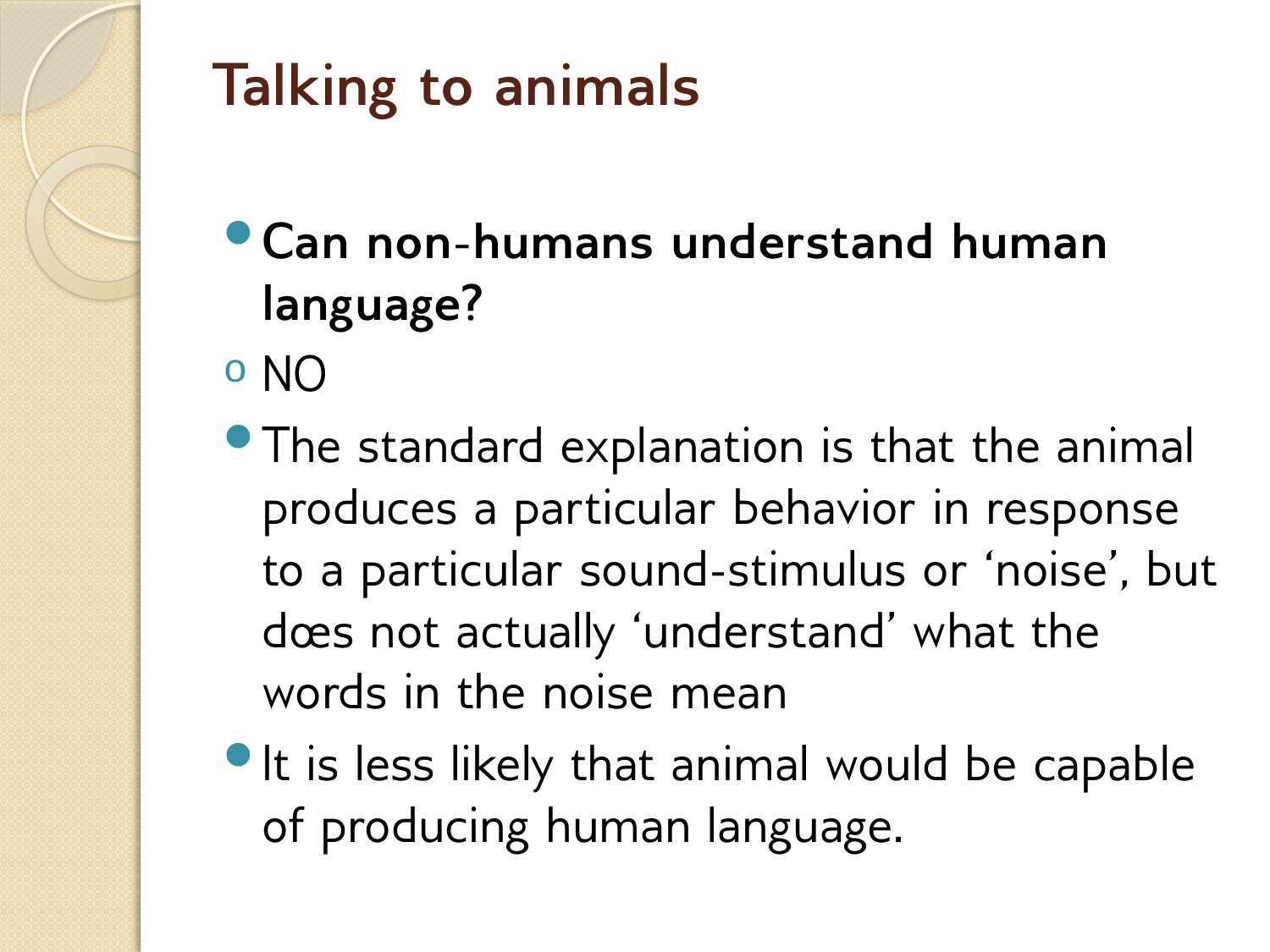

# Talking to animals
Can non-humans understand human language?
NO
The standard explanation is that the animal produces a particular behavior in response to a particular sound-stimulus or ‘noise’, but does not actually ‘understand’ what the words in the noise mean
It is less likely that animal would be capable of producing human language.